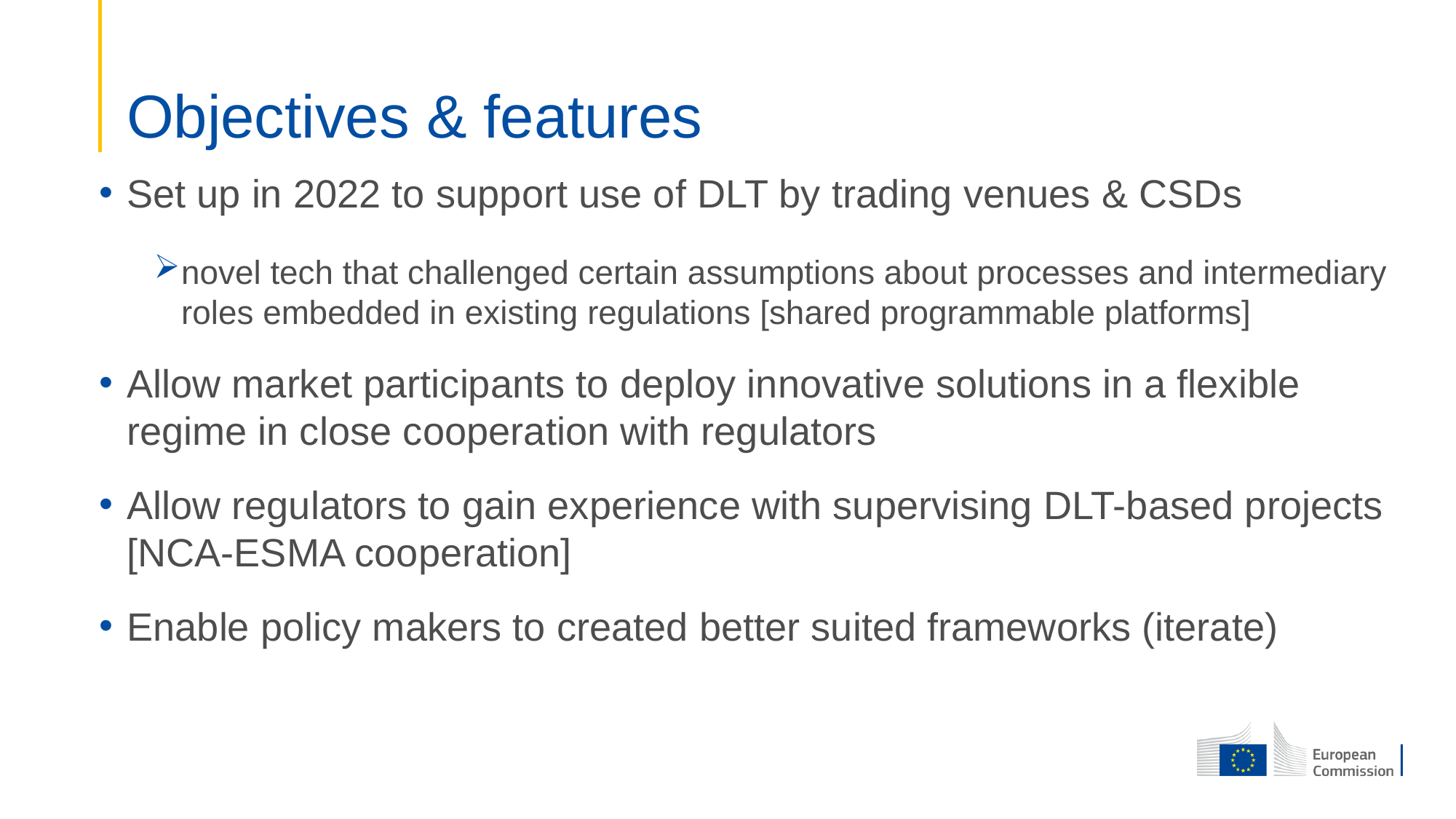

# Objectives & features
Set up in 2022 to support use of DLT by trading venues & CSDs
novel tech that challenged certain assumptions about processes and intermediary roles embedded in existing regulations [shared programmable platforms]
Allow market participants to deploy innovative solutions in a flexible regime in close cooperation with regulators
Allow regulators to gain experience with supervising DLT-based projects [NCA-ESMA cooperation]
Enable policy makers to created better suited frameworks (iterate)